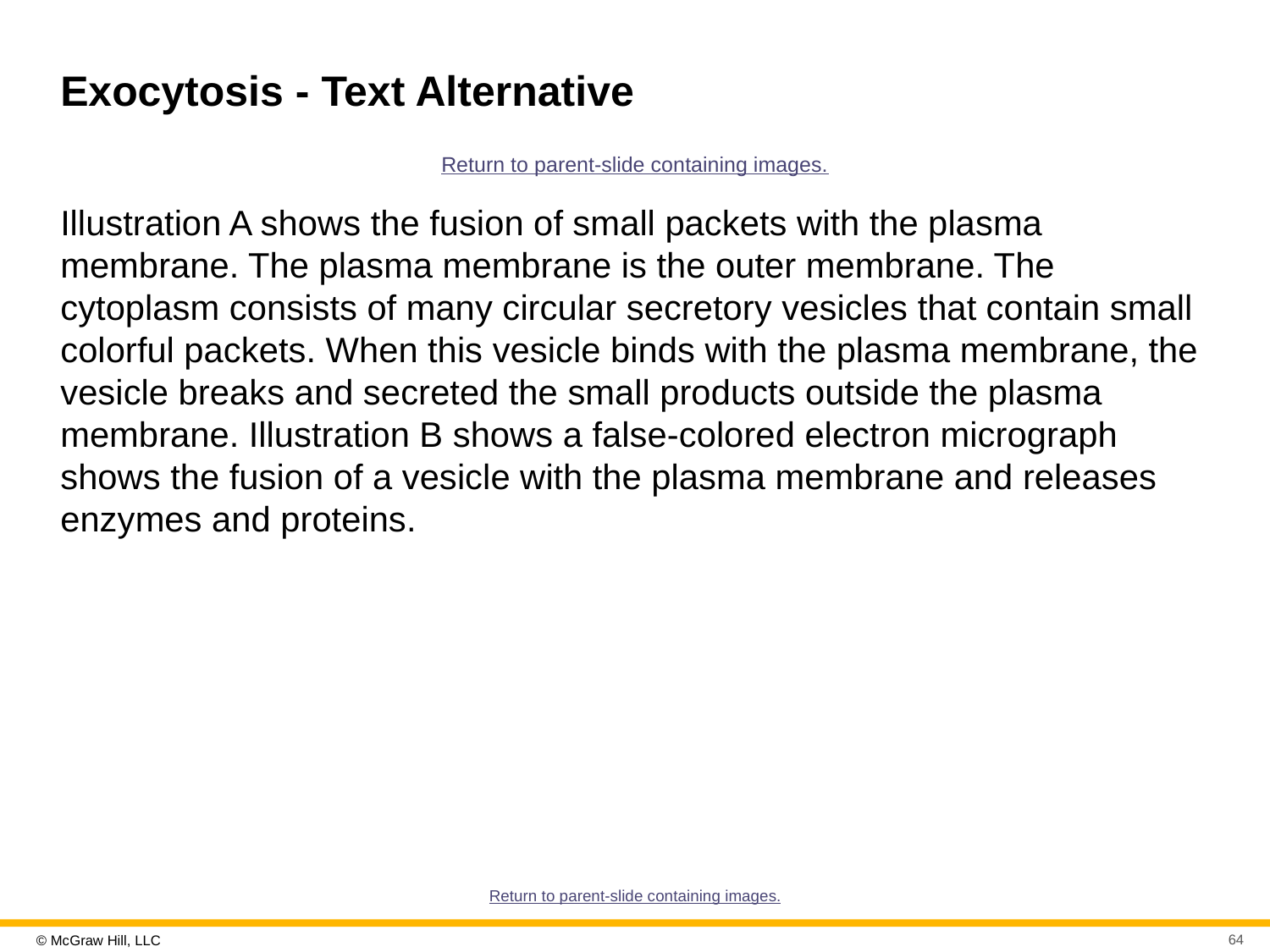

# Exocytosis - Text Alternative
Return to parent-slide containing images.
Illustration A shows the fusion of small packets with the plasma membrane. The plasma membrane is the outer membrane. The cytoplasm consists of many circular secretory vesicles that contain small colorful packets. When this vesicle binds with the plasma membrane, the vesicle breaks and secreted the small products outside the plasma membrane. Illustration B shows a false-colored electron micrograph shows the fusion of a vesicle with the plasma membrane and releases enzymes and proteins.
Return to parent-slide containing images.
64